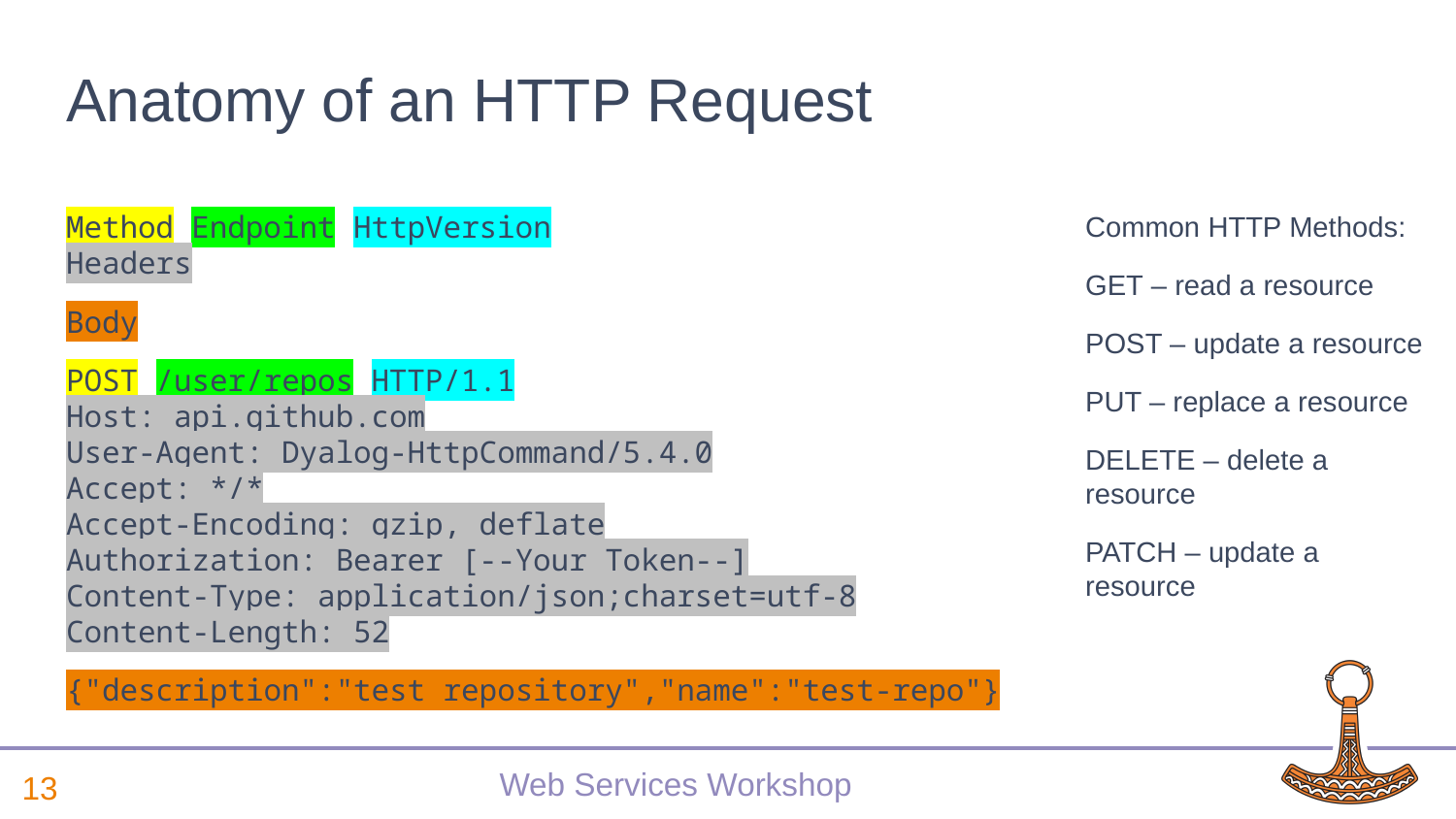

# Anatomy of an HTTP Request
Method Endpoint HttpVersion
Headers
Body
POST /user/repos HTTP/1.1
Host: api.github.com
User-Agent: Dyalog-HttpCommand/5.4.0
Accept: */*
Accept-Encoding: gzip, deflate
Authorization: Bearer [--Your Token--]
Content-Type: application/json;charset=utf-8
Content-Length: 52
{"description":"test repository","name":"test-repo"}
Common HTTP Methods:
GET – read a resource
POST – update a resource
PUT – replace a resource
DELETE – delete a resource
PATCH – update a resource